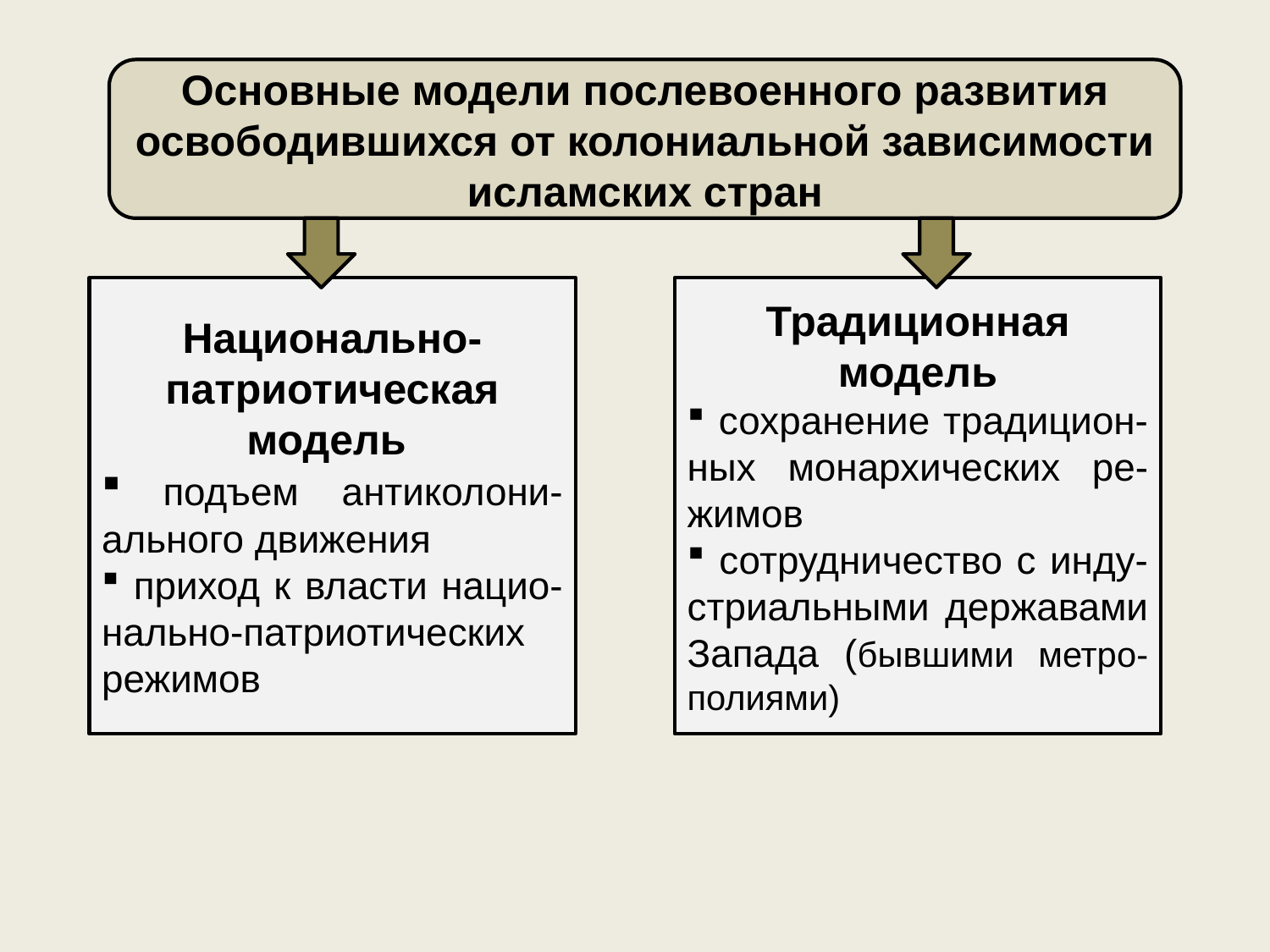

Основные модели послевоенного развития освободившихся от колониальной зависимости исламских стран

Национально-патриотическая модель
 подъем антиколони-ального движения
 приход к власти нацио-нально-патриотических режимов
Традиционная модель
 сохранение традицион-ных монархических ре-жимов
 сотрудничество с инду-стриальными державами Запада (бывшими метро-полиями)